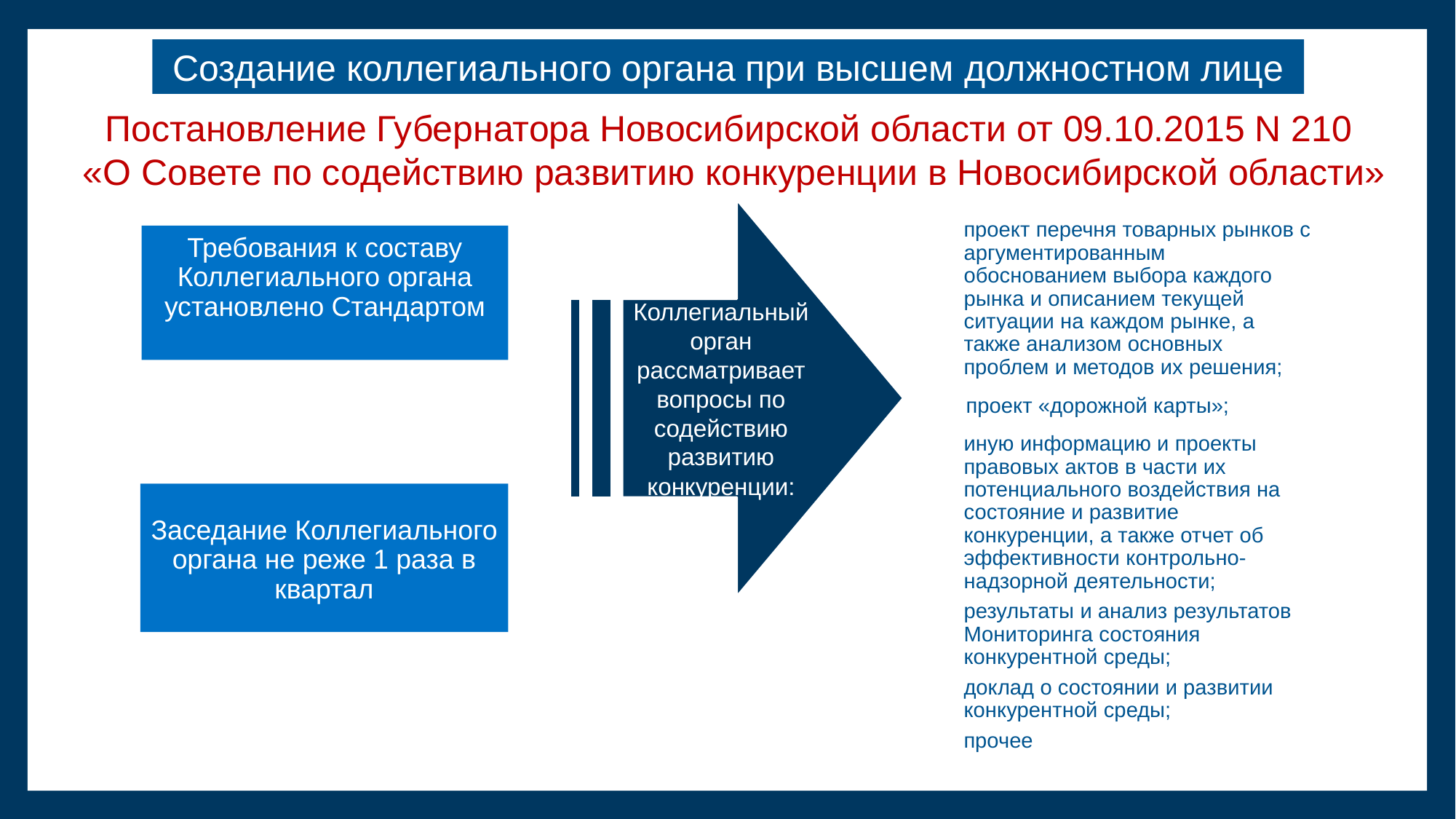

Создание коллегиального органа при высшем должностном лице
Постановление Губернатора Новосибирской области от 09.10.2015 N 210
«О Совете по содействию развитию конкуренции в Новосибирской области»
Коллегиальный орган рассматривает вопросы по содействию развитию конкуренции:

проект перечня товарных рынков с аргументированным обоснованием выбора каждого рынка и описанием текущей ситуации на каждом рынке, а также анализом основных проблем и методов их решения;

Требования к составу Коллегиального органа установлено Стандартом

проект «дорожной карты»;
иную информацию и проекты правовых актов в части их потенциального воздействия на состояние и развитие конкуренции, а также отчет об эффективности контрольно-надзорной деятельности;
результаты и анализ результатов Мониторинга состояния конкурентной среды;
доклад о состоянии и развитии конкурентной среды;
прочее

Заседание Коллегиального органа не реже 1 раза в квартал
Коллегиальный орга рассматривает вопросы содействия развитию конкуренции: